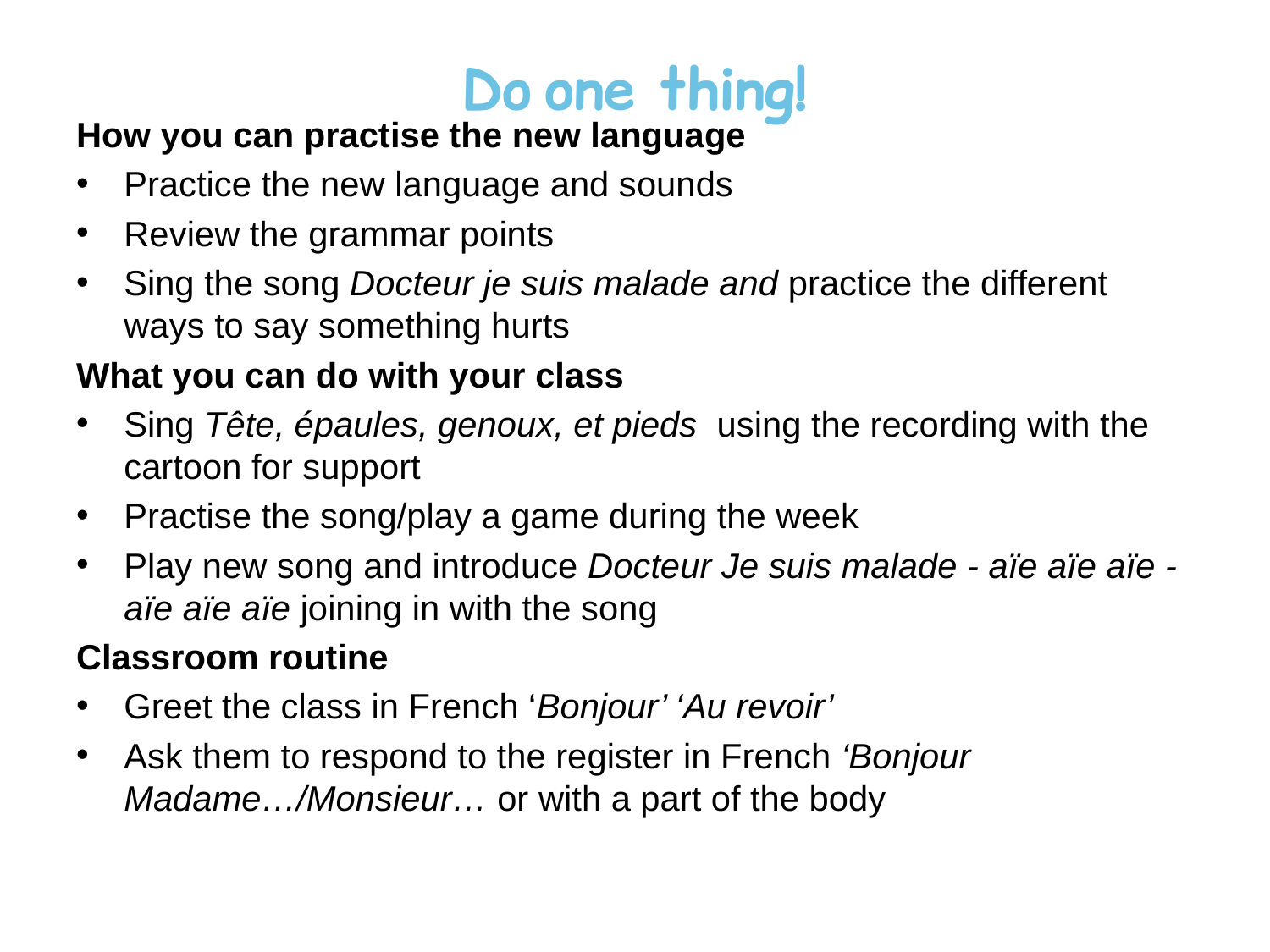

# Do one thing!
How you can practise the new language
Practice the new language and sounds
Review the grammar points
Sing the song Docteur je suis malade and practice the different ways to say something hurts
What you can do with your class
Sing Tête, épaules, genoux, et pieds  using the recording with the cartoon for support
Practise the song/play a game during the week
Play new song and introduce Docteur Je suis malade - aïe aïe aïe - aïe aïe aïe joining in with the song
Classroom routine
Greet the class in French ‘Bonjour’ ‘Au revoir’
Ask them to respond to the register in French ‘Bonjour Madame…/Monsieur… or with a part of the body